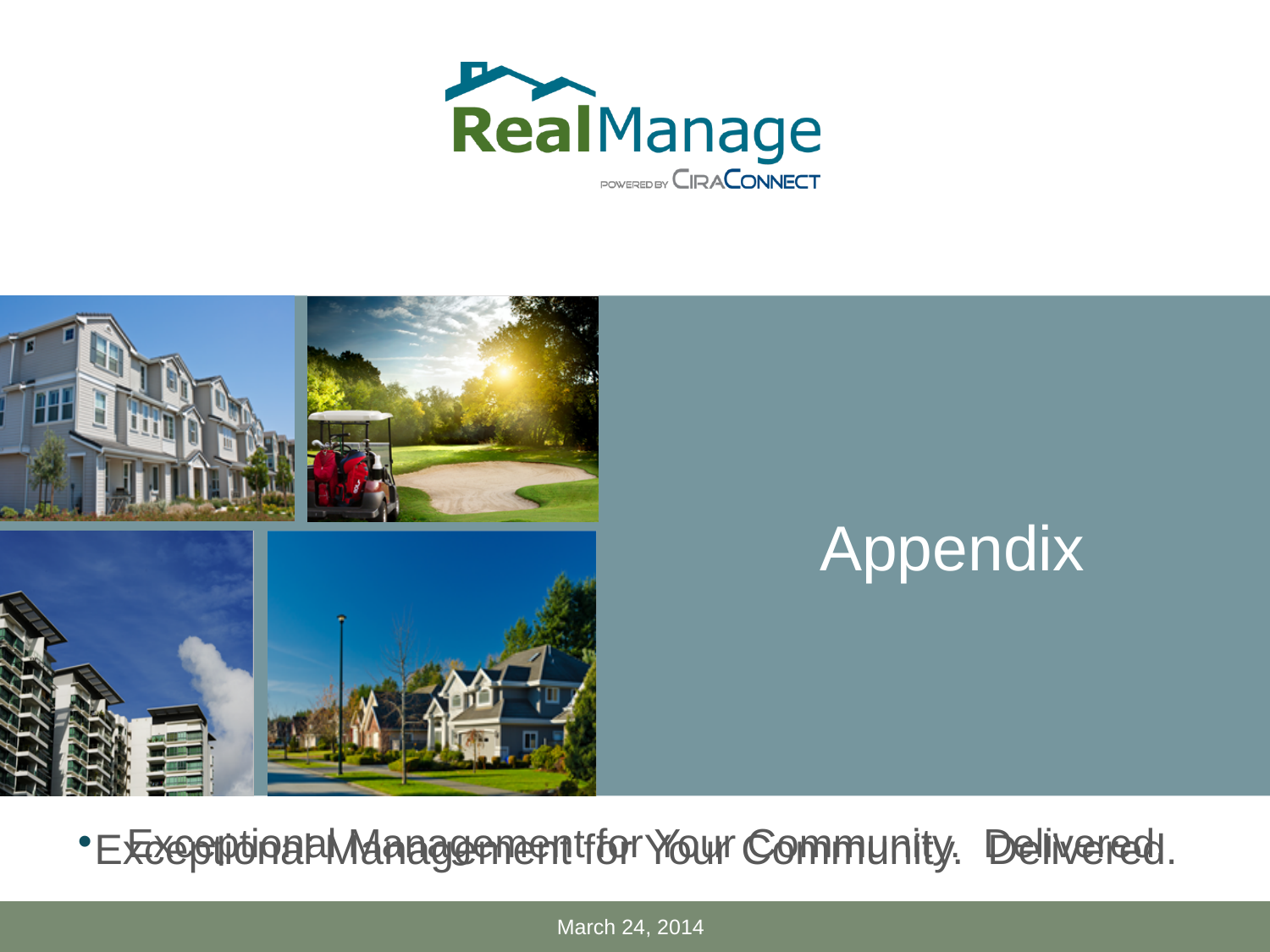

# Appendix
Exceptional Management for Your Community.  Delivered.

March 24, 2014